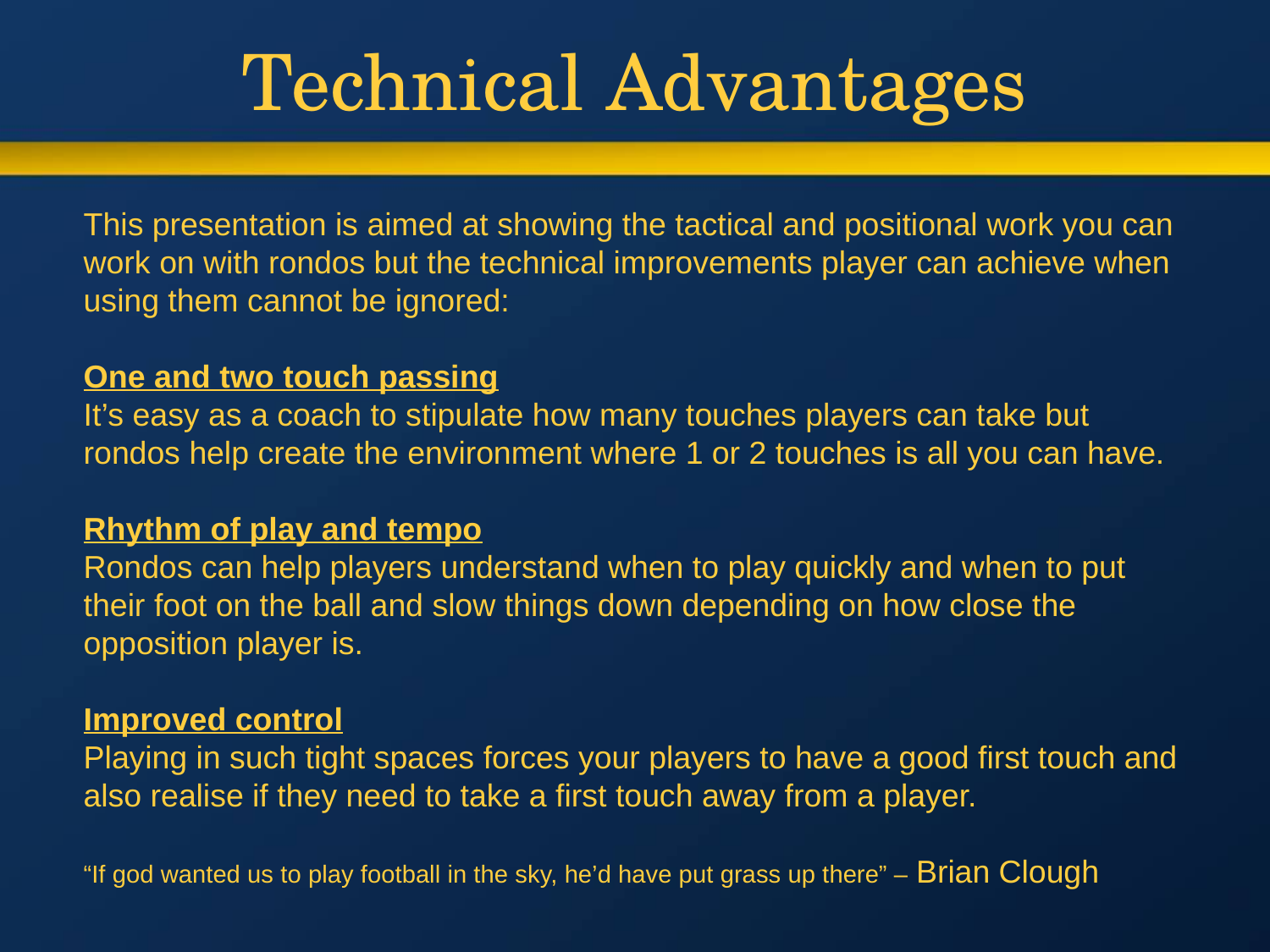

# Technical Advantages
This presentation is aimed at showing the tactical and positional work you can work on with rondos but the technical improvements player can achieve when using them cannot be ignored:

One and two touch passing
It’s easy as a coach to stipulate how many touches players can take but rondos help create the environment where 1 or 2 touches is all you can have.

Rhythm of play and tempo
Rondos can help players understand when to play quickly and when to put their foot on the ball and slow things down depending on how close the opposition player is.

Improved control
Playing in such tight spaces forces your players to have a good first touch and also realise if they need to take a first touch away from a player.

“If god wanted us to play football in the sky, he’d have put grass up there” – Brian Clough